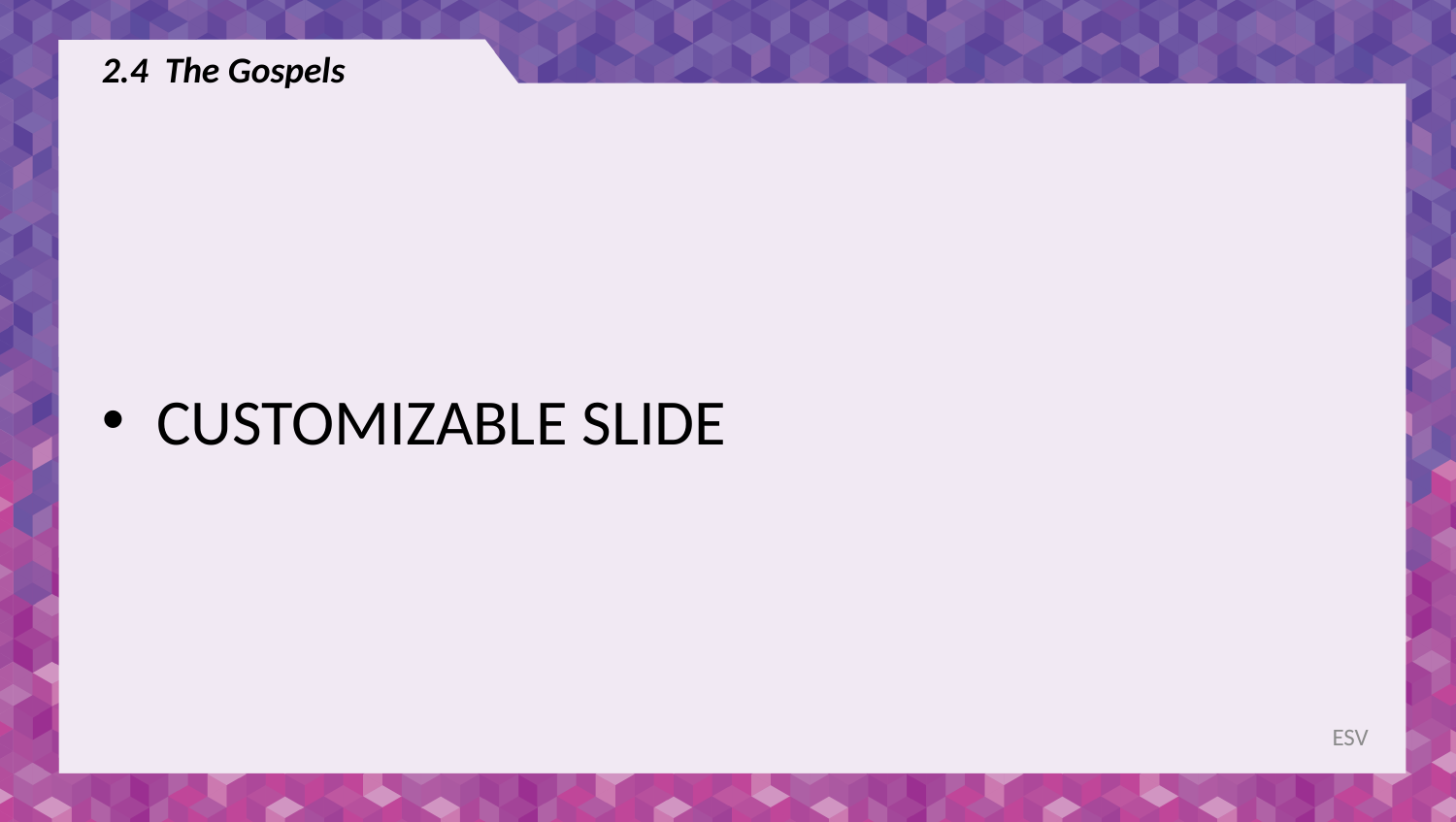

# 2.4  The Gospels
CUSTOMIZABLE SLIDE
ESV